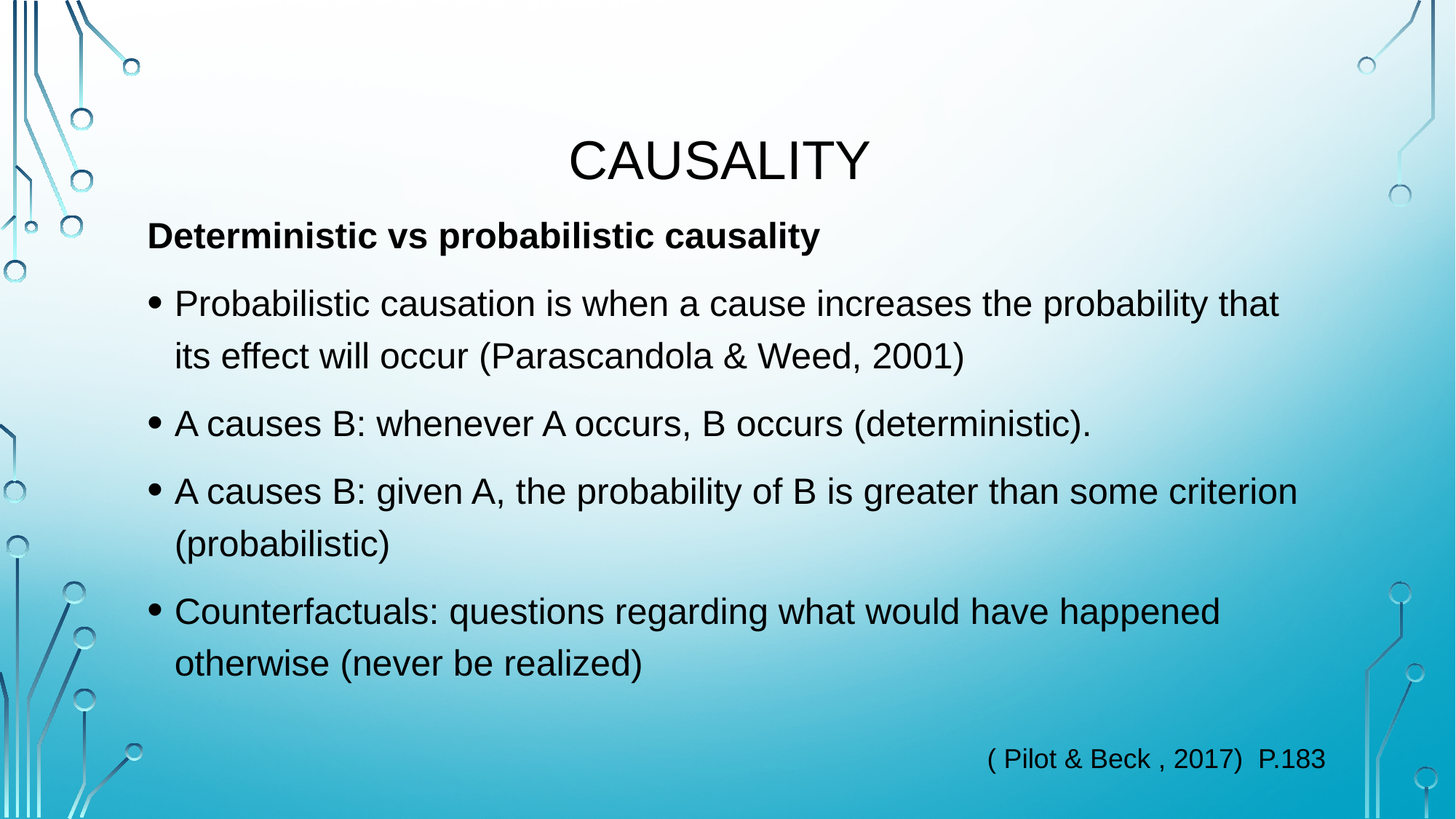

# Causality
Deterministic vs probabilistic causality
Probabilistic causation is when a cause increases the probability that its effect will occur (Parascandola & Weed, 2001)
A causes B: whenever A occurs, B occurs (deterministic).
A causes B: given A, the probability of B is greater than some criterion (probabilistic)
Counterfactuals: questions regarding what would have happened otherwise (never be realized)

( Pilot & Beck , 2017)  P.183